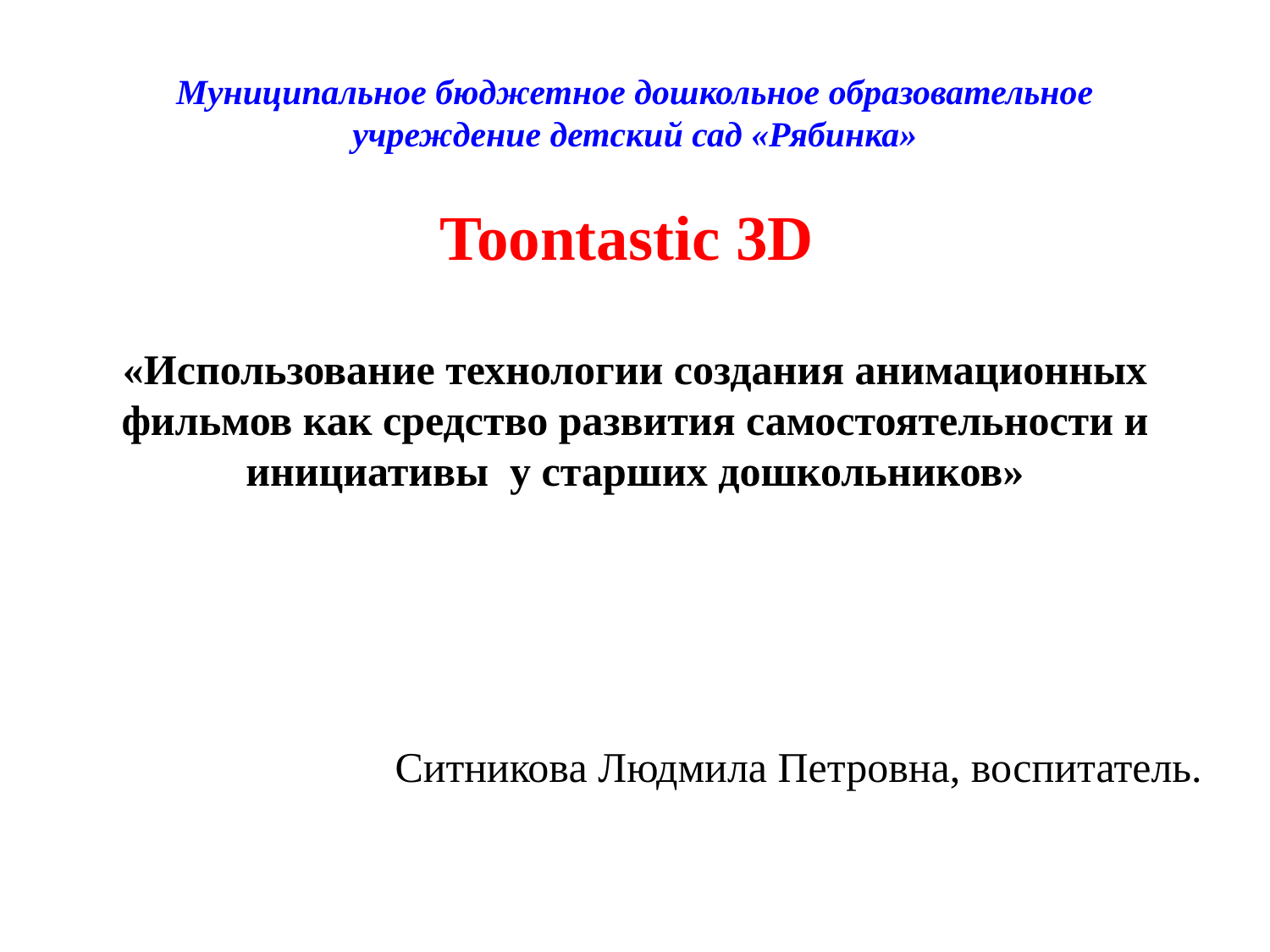

# Муниципальное бюджетное дошкольное образовательное учреждение детский сад «Рябинка» Toontastic 3D
«Использование технологии создания анимационных фильмов как средство развития самостоятельности и инициативы  у старших дошкольников»

Ситникова Людмила Петровна, воспитатель.